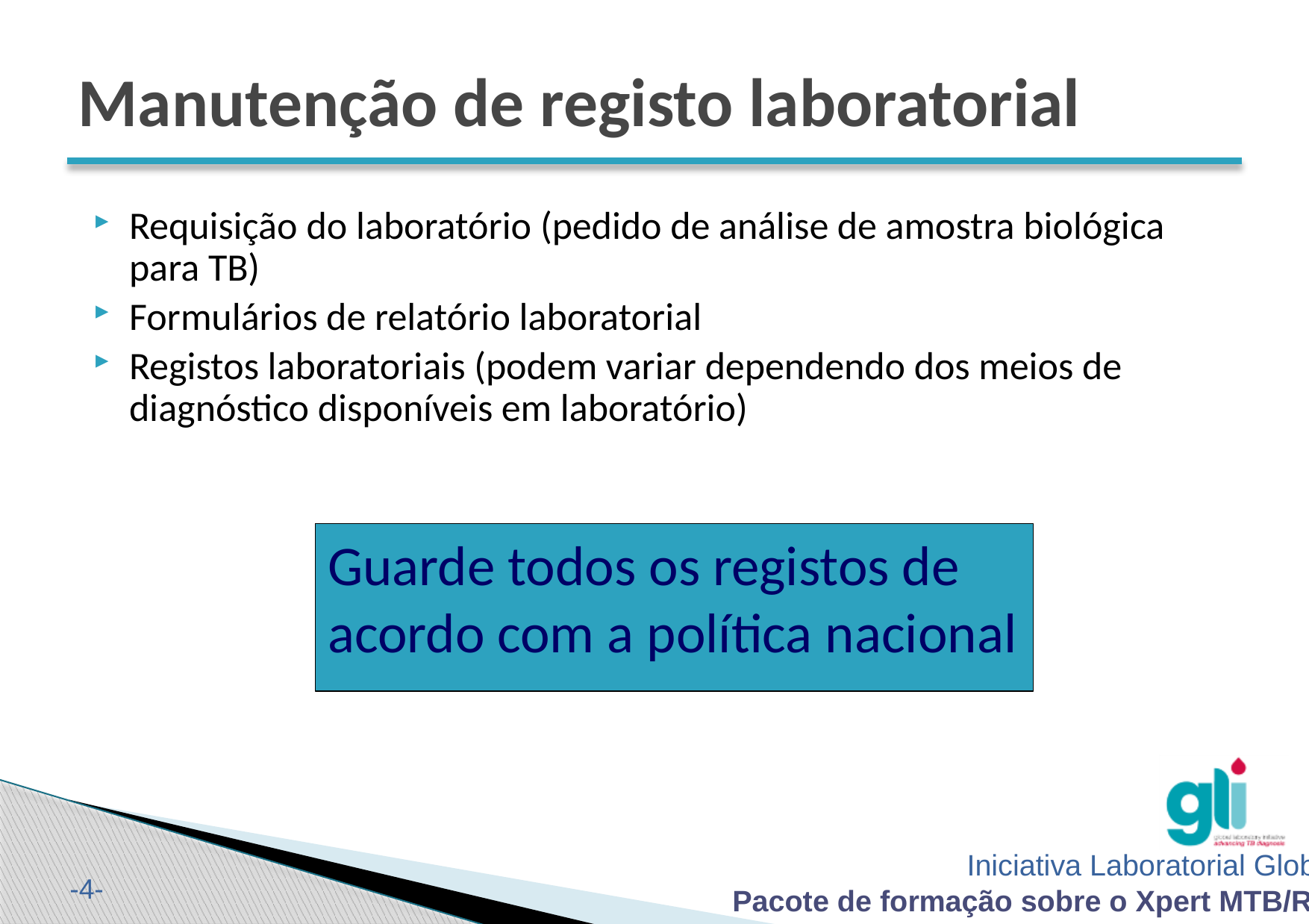

# Manutenção de registo laboratorial
Requisição do laboratório (pedido de análise de amostra biológica para TB)
Formulários de relatório laboratorial
Registos laboratoriais (podem variar dependendo dos meios de diagnóstico disponíveis em laboratório)
Guarde todos os registos de acordo com a política nacional